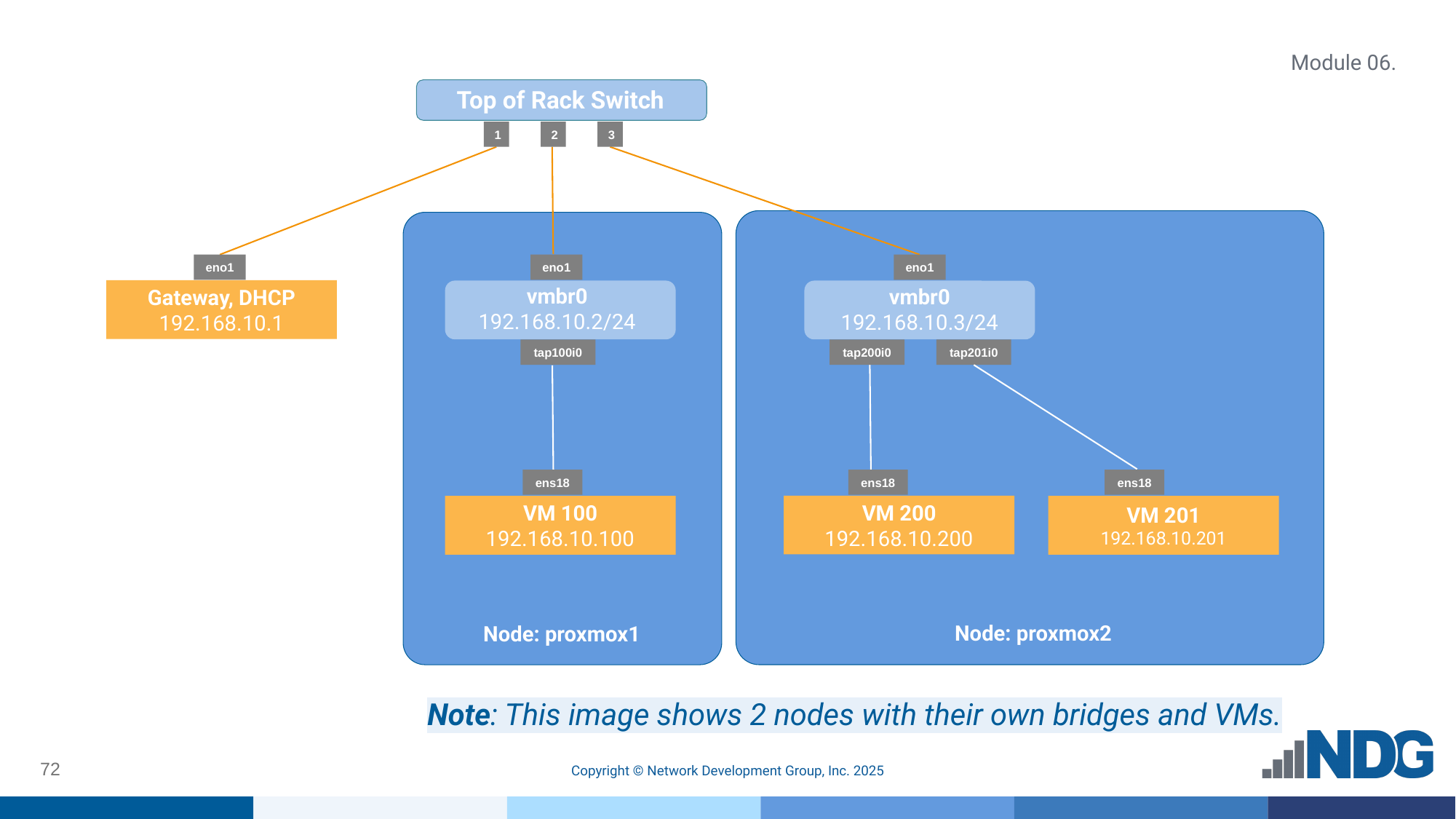

Module 06.
Top of Rack Switch

1
2
3

eno1
eno1
eno1
vmbr0
192.168.10.2/24
vmbr0
192.168.10.3/24

Gateway, DHCP
192.168.10.1
tap100i0
tap200i0
tap201i0
ens18
ens18
ens18
VM 200
192.168.10.200
VM 100
192.168.10.100
VM 201
192.168.10.201
Node: proxmox2
Node: proxmox1
Note: This image shows 2 nodes with their own bridges and VMs.